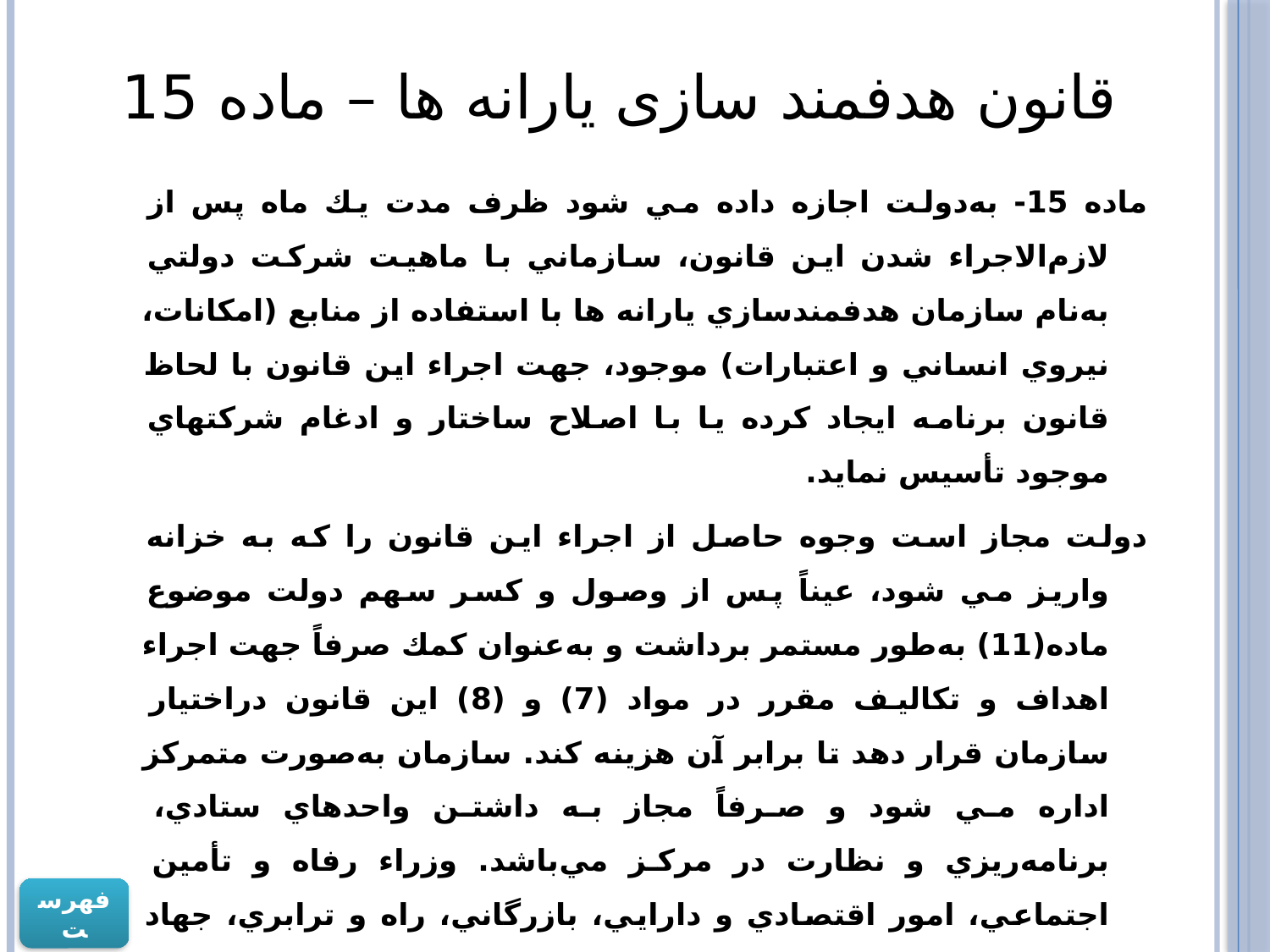

# قانون هدفمند سازی یارانه ها – ماده 15
ماده 15- به‌دولت اجازه داده مي شود ظرف مدت يك ماه پس از لازم‌الاجراء شدن اين قانون، سازماني با ماهيت شركت دولتي به‌نام سازمان هدفمندسازي يارانه ها با استفاده از منابع (امكانات، نيروي انساني و اعتبارات) موجود، جهت اجراء اين قانون با لحاظ قانون برنامه ايجاد كرده يا با اصلاح ساختار و ادغام شركتهاي موجود تأسيس نمايد.
دولت مجاز است وجوه حاصل از اجراء اين قانون را كه به خزانه واريز مي شود، عيناً پس از وصول و كسر سهم دولت موضوع ماده(11) به‌طور مستمر برداشت و به‌عنوان كمك صرفاً جهت اجراء اهداف و تكاليف مقرر در مواد (7) و (8) اين قانون دراختيار سازمان قرار دهد تا برابر آن هزينه كند. سازمان به‌صورت متمركز اداره مي شود و صرفاً مجاز به داشتن واحدهاي ستادي، برنامه‌ريزي و نظارت در مركز مي‌باشد. وزراء رفاه و تأمين اجتماعي، امور اقتصادي و دارايي، بازرگاني، راه و ترابري، جهاد كشاورزي، صنايع و معادن، نفت، نيرو و رئيس سازمان مديريت و برنامه‌ريزي كشور عضو مجمع عمومي سازمان مي‌باشند. اساسنامه شركت شامل اركان، وظايف و اختيارات، توسط وزارت امور اقتصادي و دارايي و سازمان مديريت و برنامه‌ريزي كشور تهيه و به‌تصويب هيأت‌وزيران مي‌رسد.

فهرست